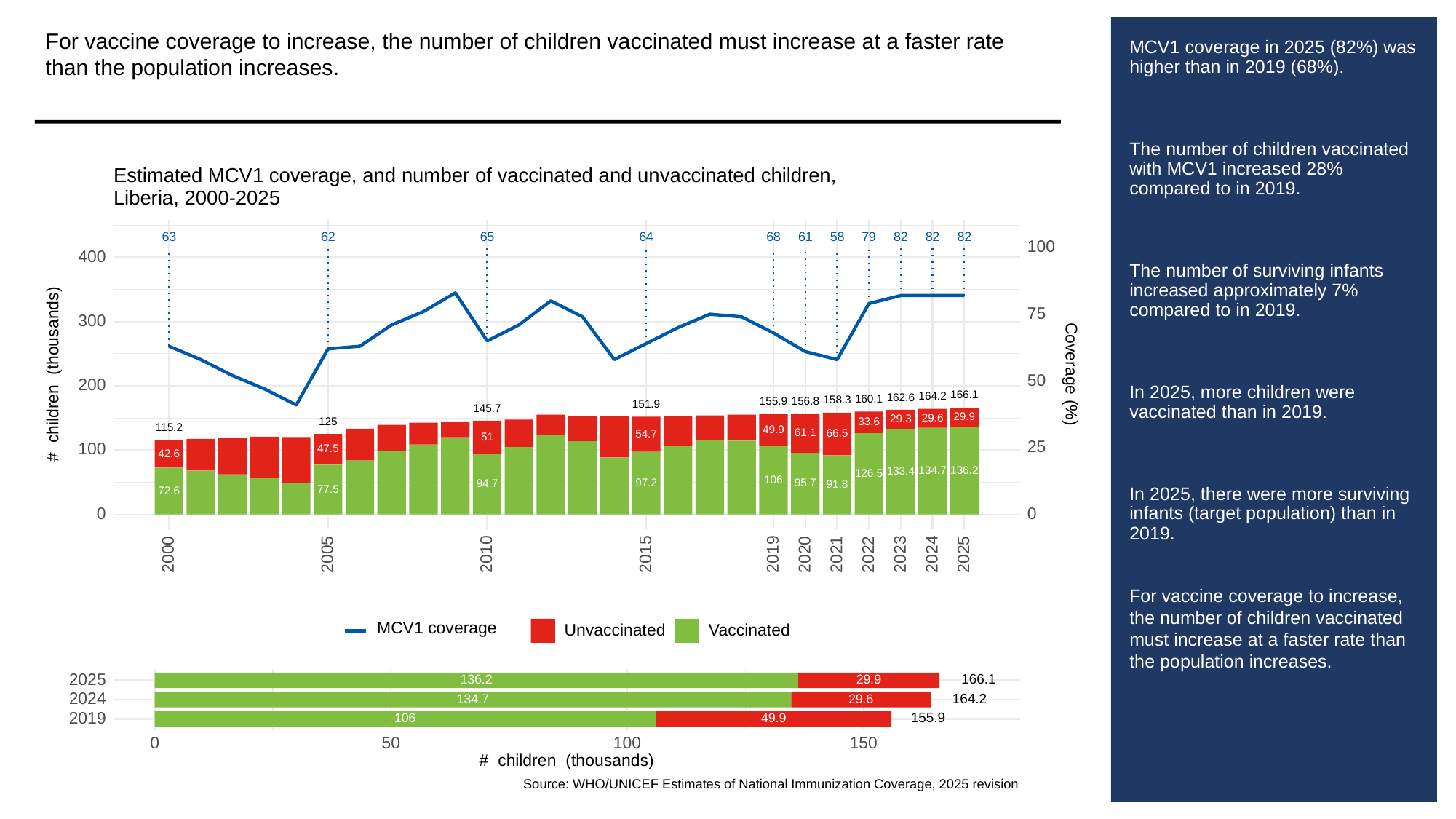

For vaccine coverage to increase, the number of children vaccinated must increase at a faster rate than the population increases.
# MCV1 coverage in 2025 (82%) was higher than in 2019 (68%).

The number of children vaccinated with MCV1 increased 28% compared to in 2019.

The number of surviving infants increased approximately 7% compared to in 2019.

In 2025, more children were vaccinated than in 2019.

In 2025, there were more surviving infants (target population) than in 2019.

For vaccine coverage to increase, the number of children vaccinated must increase at a faster rate than the population increases.

Estimated MCV1 coverage, and number of vaccinated and unvaccinated children,
Liberia, 2000-2025

63
62
65
64
68
61
58
79
82
82
82
100

400

75
300

#  children  (thousands)
Coverage (%)
50
200

166.1
164.2
162.6
160.1
158.3
156.8
155.9
151.9
145.7

29.9

29.6

29.3

125

33.6

115.2

49.9

61.1
66.5
54.7
51

25
100

47.5

42.6

136.2
134.7
133.4

126.5

106

97.2
95.7
94.7
91.8

77.5
72.6
0
0

2023
2000
2005
2010
2015
2019
2020
2021
2022
2024
2025

MCV1 coverage
Unvaccinated
Vaccinated

2025
166.1
136.2
29.9

2024
164.2
134.7
29.6

2019
155.9
106
49.9

0
50
100
150
#  children  (thousands)
Source: WHO/UNICEF Estimates of National Immunization Coverage, 2025 revision